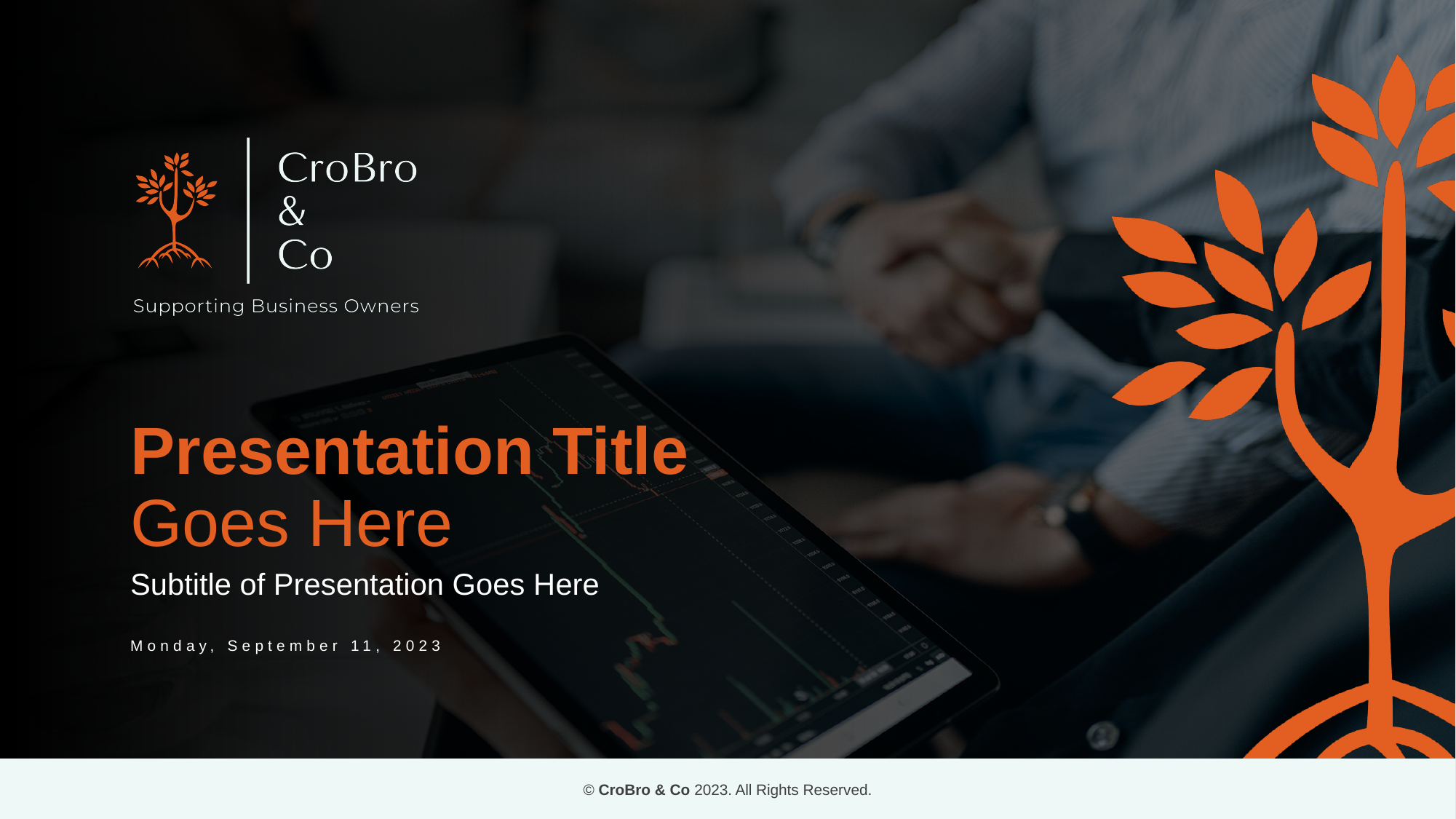

Presentation Title Goes Here
Subtitle of Presentation Goes Here
Monday, September 11, 2023
© CroBro & Co 2023. All Rights Reserved.